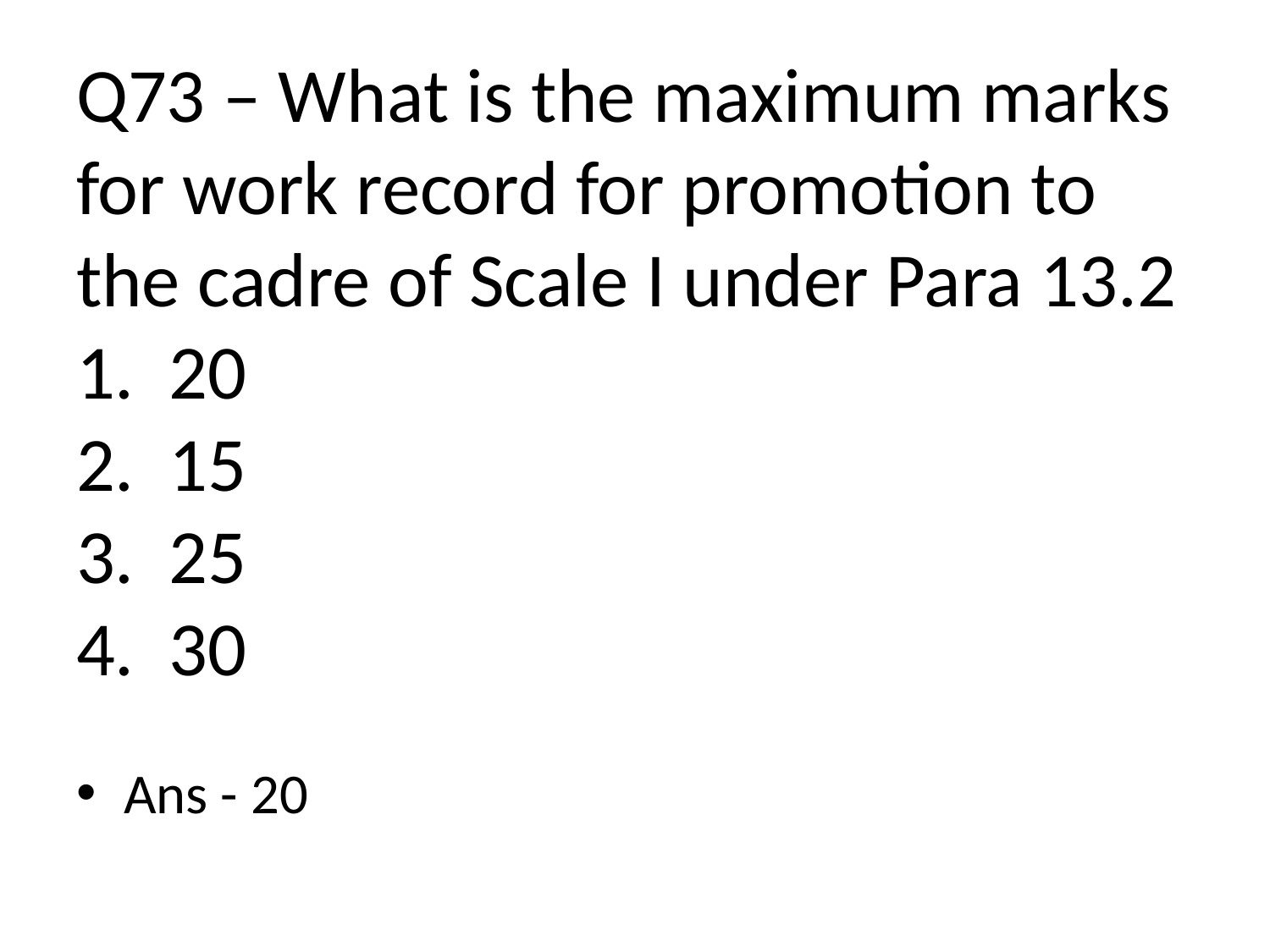

# Q73 – What is the maximum marks for work record for promotion to the cadre of Scale I under Para 13.2 1.  20 2.  15 3.  25 4.  30
Ans - 20